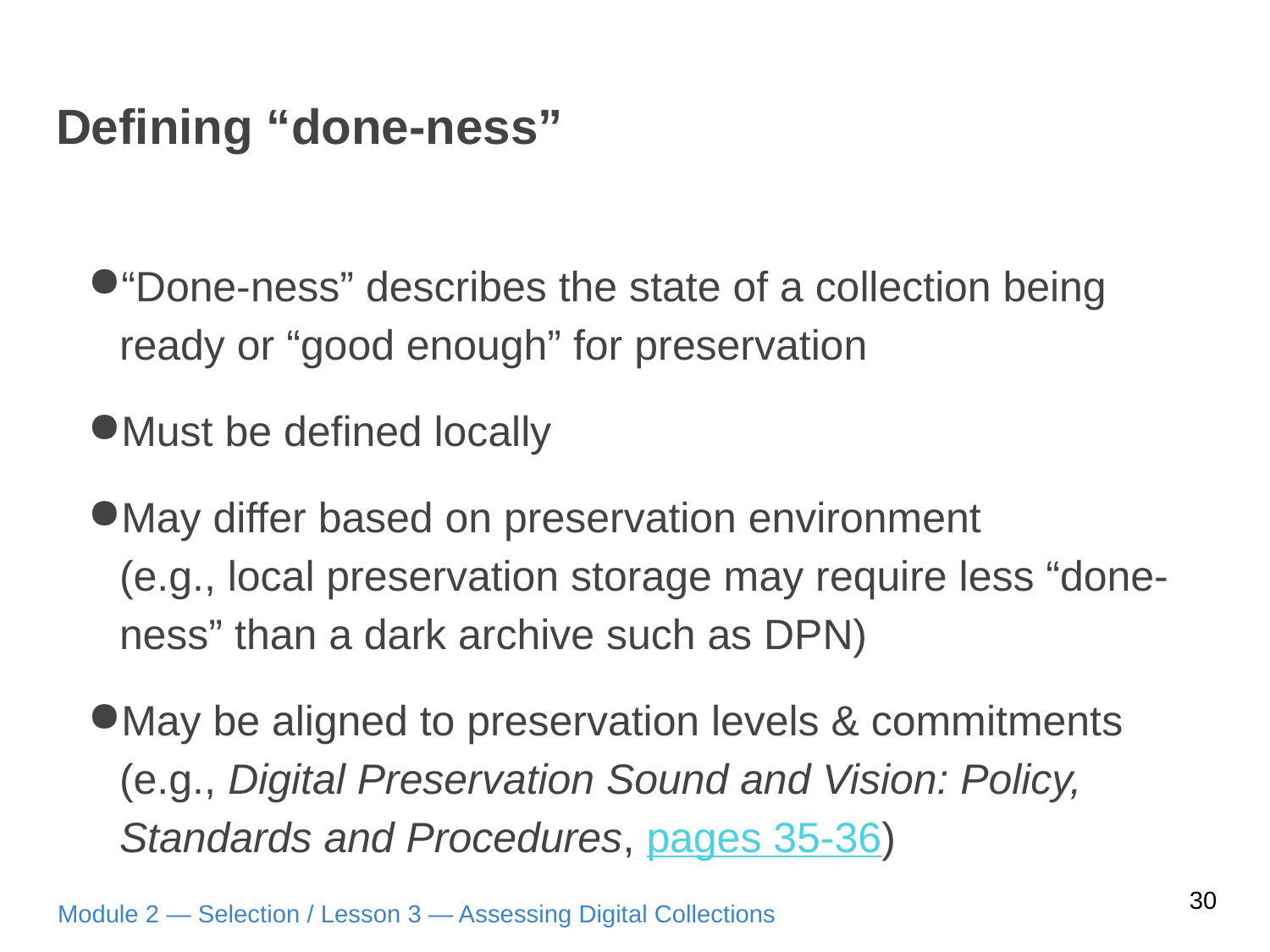

# Defining “done-ness”
“Done-ness” describes the state of a collection being ready or “good enough” for preservation
Must be defined locally
May differ based on preservation environment
(e.g., local preservation storage may require less “done-ness” than a dark archive such as DPN)
May be aligned to preservation levels & commitments
(e.g., Digital Preservation Sound and Vision: Policy, Standards and Procedures, pages 35-36)
30
Module 2 — Selection / Lesson 3 — Assessing Digital Collections